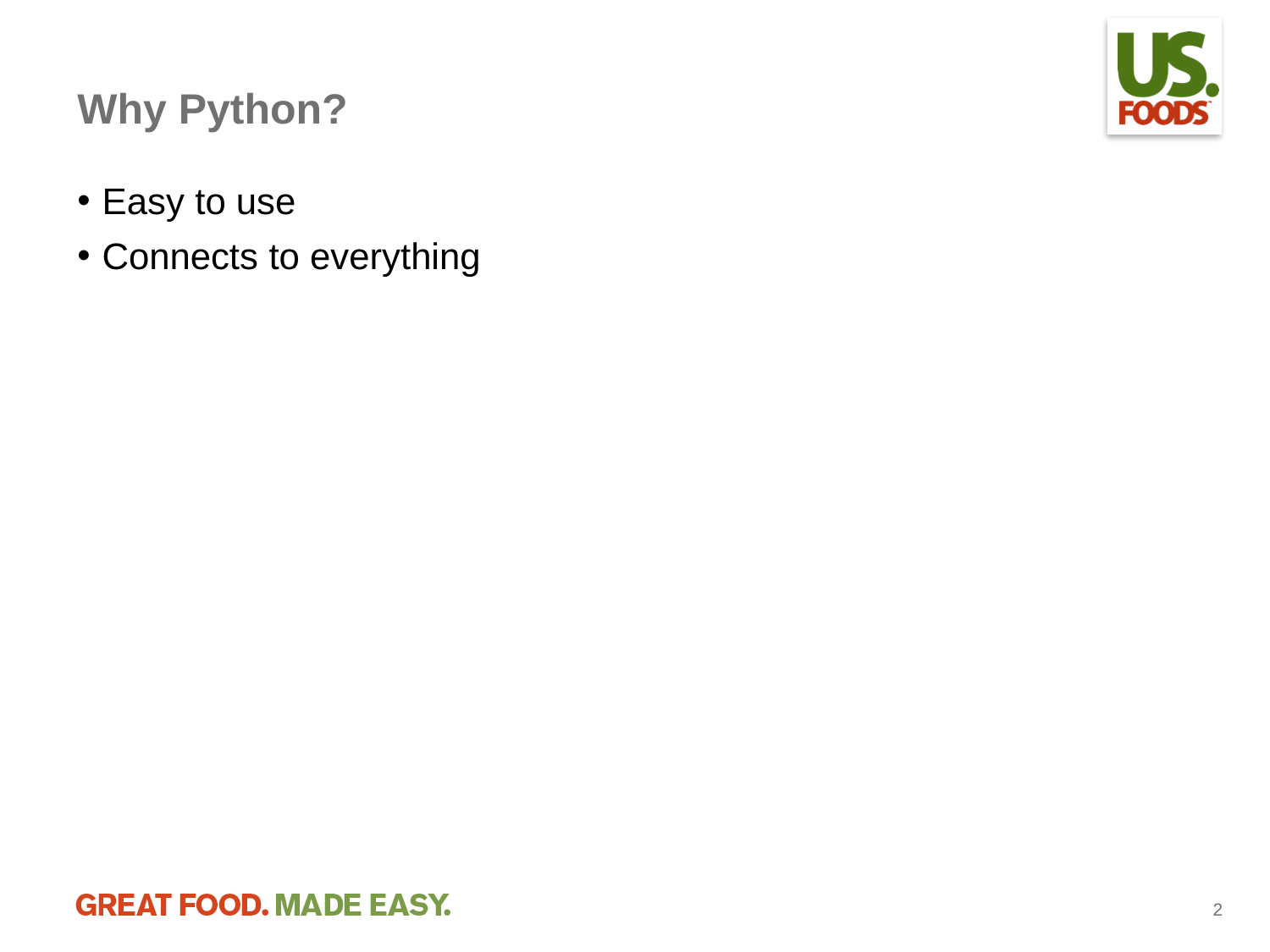

# Why Python?
Easy to use
Connects to everything